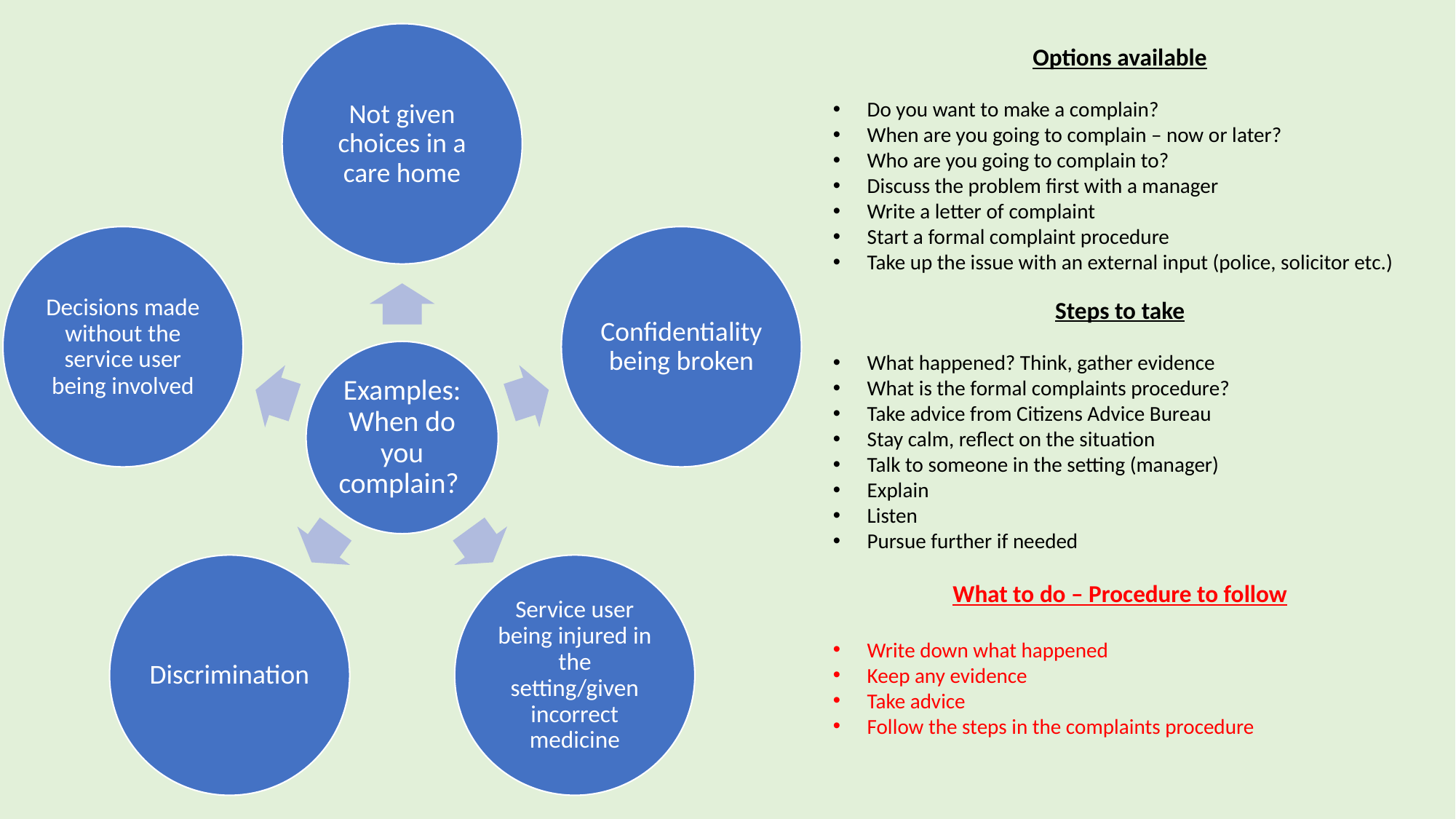

Examples: When do you complain?

Not given choices in a care home

Confidentiality being broken

Service user being injured in the setting/given incorrect medicine

Discrimination

Decisions made without the service user being involved
Options available

Do you want to make a complain?
When are you going to complain – now or later?
Who are you going to complain to?
Discuss the problem first with a manager
Write a letter of complaint
Start a formal complaint procedure
Take up the issue with an external input (police, solicitor etc.)
Steps to take

What happened? Think, gather evidence
What is the formal complaints procedure?
Take advice from Citizens Advice Bureau
Stay calm, reflect on the situation
Talk to someone in the setting (manager)
Explain
Listen
Pursue further if needed
What to do – Procedure to follow

Write down what happened
Keep any evidence
Take advice
Follow the steps in the complaints procedure